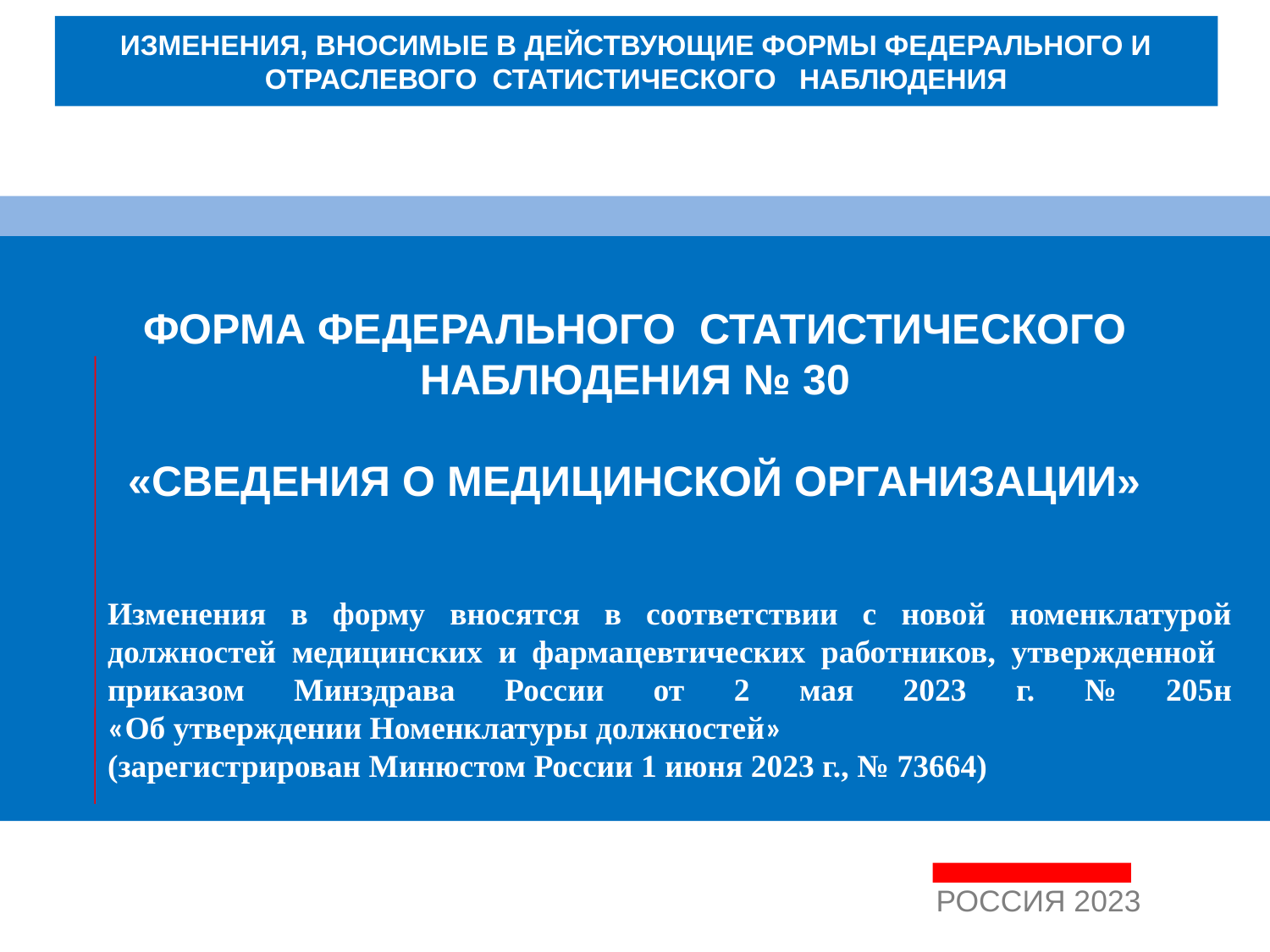

ИЗМЕНЕНИЯ, ВНОСИМЫЕ В ДЕЙСТВУЮЩИЕ ФОРМЫ ФЕДЕРАЛЬНОГО И ОТРАСЛЕВОГО  СТАТИСТИЧЕСКОГО   НАБЛЮДЕНИЯ

ФОРМА ФЕДЕРАЛЬНОГО  СТАТИСТИЧЕСКОГО НАБЛЮДЕНИЯ № 30

«СВЕДЕНИЯ О МЕДИЦИНСКОЙ ОРГАНИЗАЦИИ»

Изменения в форму вносятся в соответствии с новой номенклатурой должностей медицинских и фармацевтических работников, утвержденной  приказом Минздрава России от 2 мая 2023 г. № 205н
«Об утверждении Номенклатуры должностей»
(зарегистрирован Минюстом России 1 июня 2023 г., № 73664)

РОССИЯ 2023